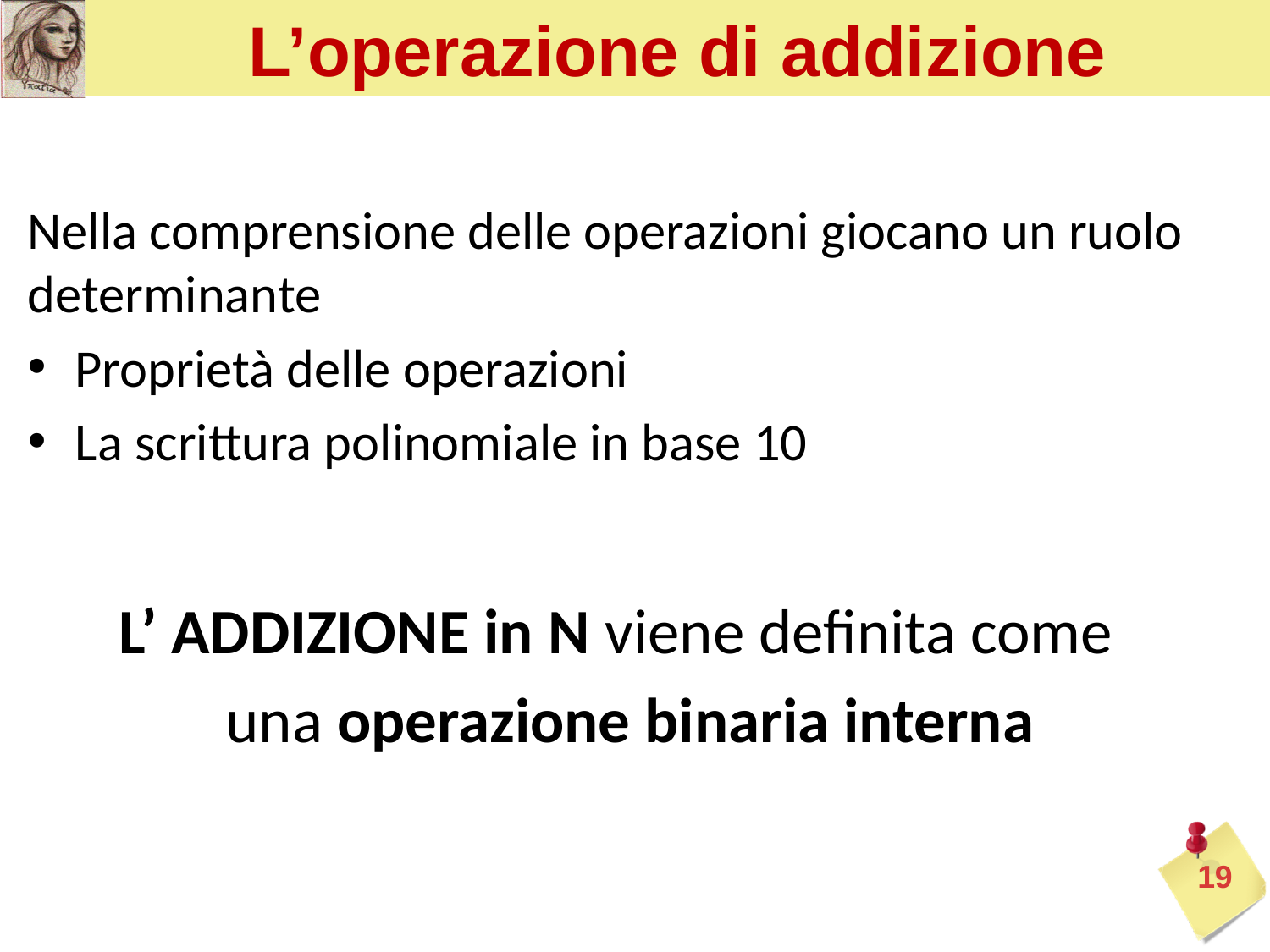

# L’operazione di addizione

Nella comprensione delle operazioni giocano un ruolo determinante
Proprietà delle operazioni
La scrittura polinomiale in base 10

L’ ADDIZIONE in N viene definita come
una operazione binaria interna